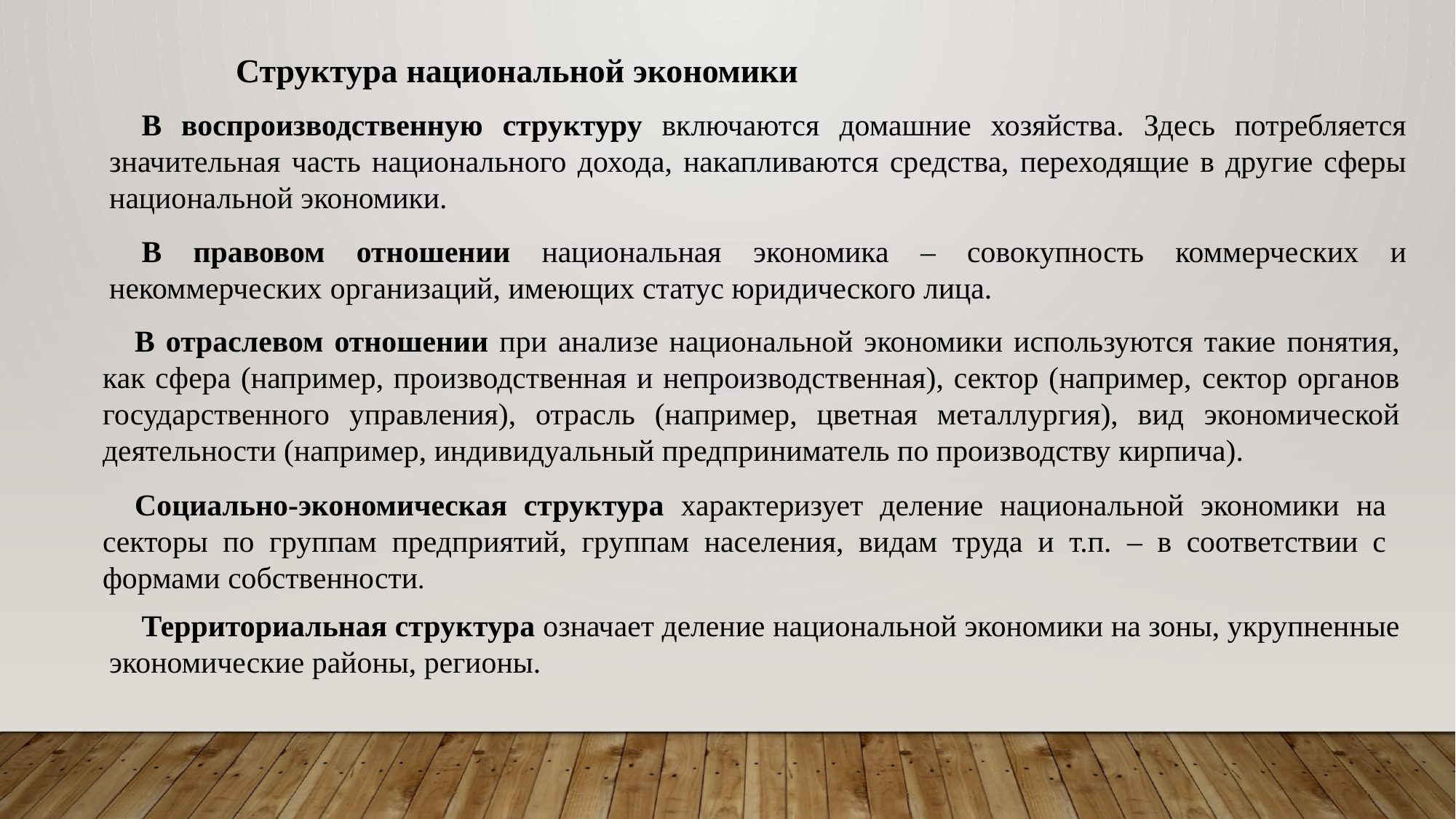

Структура национальной экономики
В воспроизводственную структуру включаются домашние хозяйства. Здесь потребляется значительная часть национального дохода, накапливаются средства, переходящие в другие сферы национальной экономики.
В правовом отношении национальная экономика – совокупность коммерческих и некоммерческих организаций, имеющих статус юридического лица.
В отраслевом отношении при анализе национальной экономики используются такие понятия, как сфера (например, производственная и непроизводственная), сектор (например, сектор органов государственного управления), отрасль (например, цветная металлургия), вид экономической деятельности (например, индивидуальный предприниматель по производству кирпича).
Социально-экономическая структура характеризует деление национальной экономики на секторы по группам предприятий, группам населения, видам труда и т.п. – в соответствии с формами собственности.
Территориальная структура означает деление национальной экономики на зоны, укрупненные экономические районы, регионы.